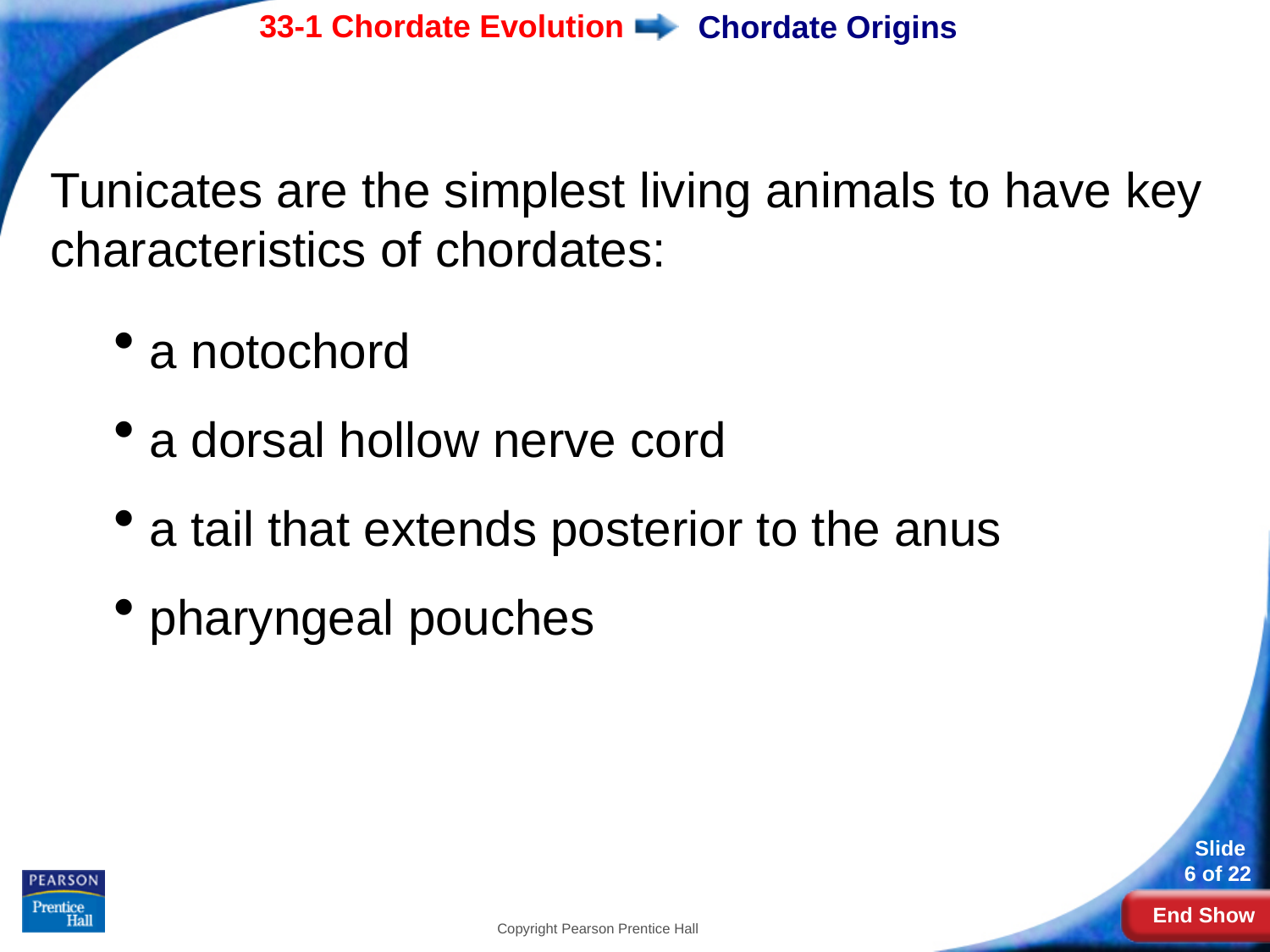

# Chordate Origins
Tunicates are the simplest living animals to have key characteristics of chordates:
 a notochord
 a dorsal hollow nerve cord
 a tail that extends posterior to the anus
 pharyngeal pouches

Copyright Pearson Prentice Hall